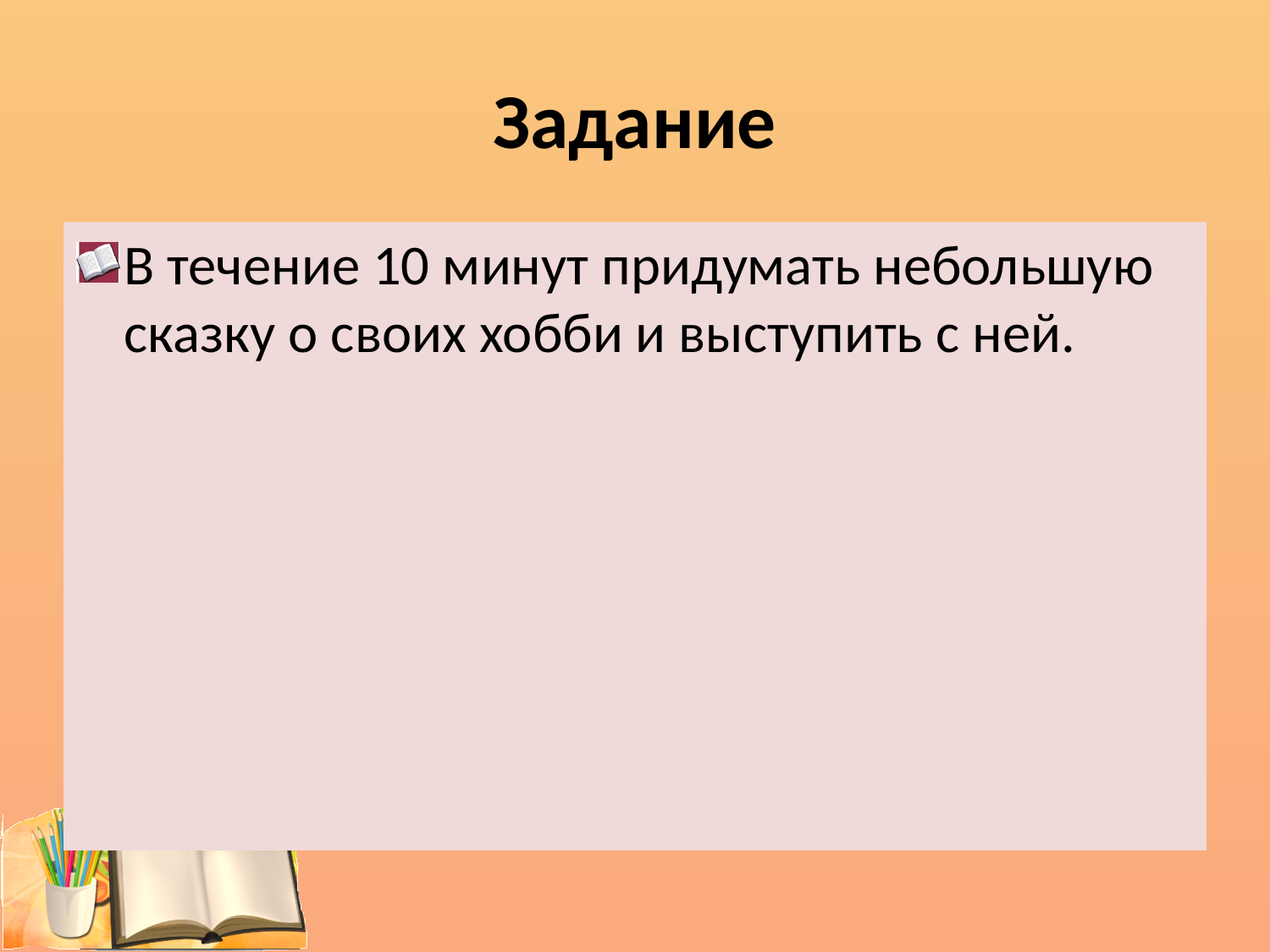

# Задание
В течение 10 минут придумать небольшую сказку о своих хобби и выступить с ней.